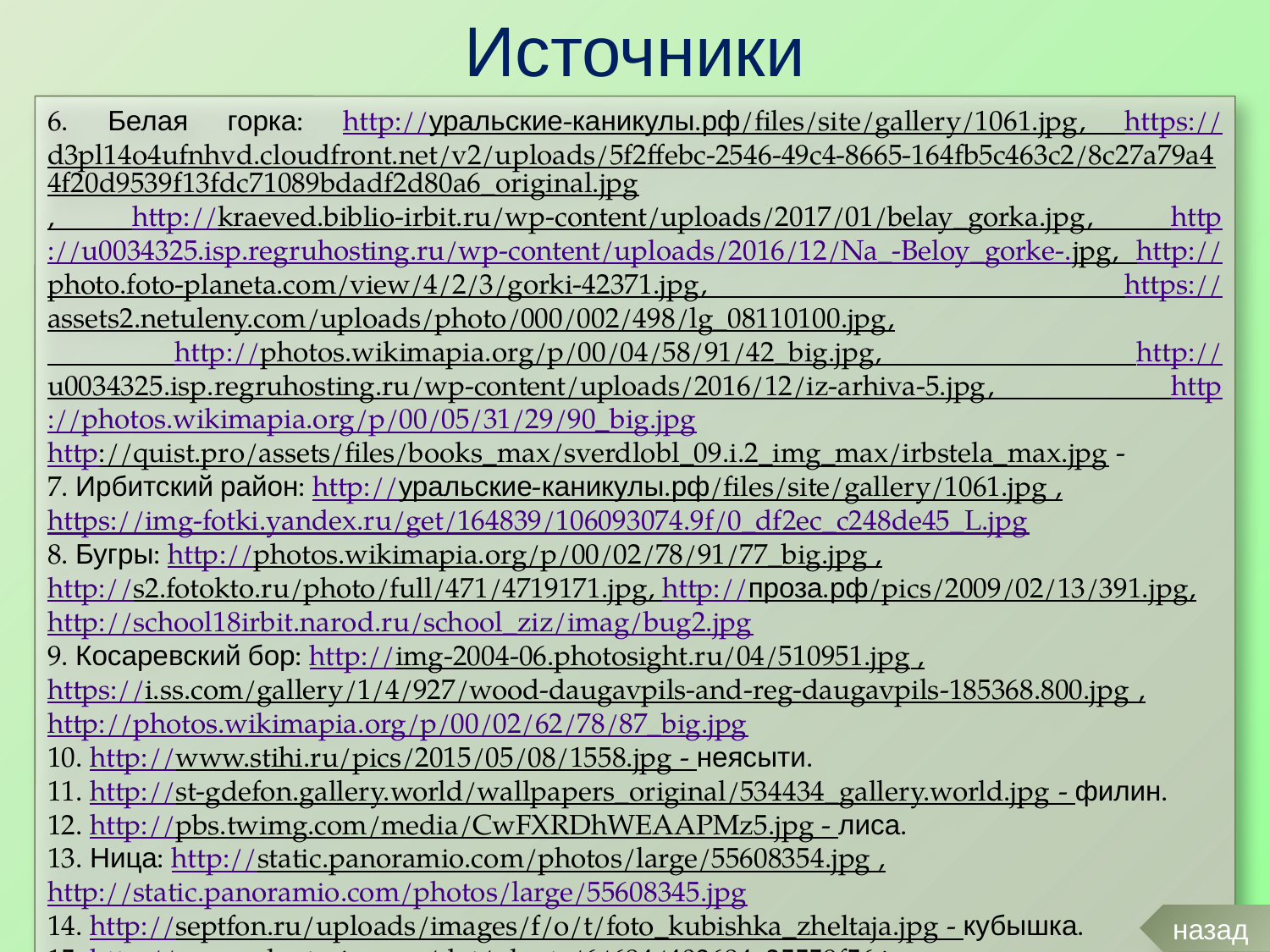

Источники
6. Белая горка: http://уральские-каникулы.рф/files/site/gallery/1061.jpg, https://d3pl14o4ufnhvd.cloudfront.net/v2/uploads/5f2ffebc-2546-49c4-8665-164fb5c463c2/8c27a79a44f20d9539f13fdc71089bdadf2d80a6_original.jpg,  http://kraeved.biblio-irbit.ru/wp-content/uploads/2017/01/belay_gorka.jpg,  http://u0034325.isp.regruhosting.ru/wp-content/uploads/2016/12/Na_-Beloy_gorke-.jpg,  http://photo.foto-planeta.com/view/4/2/3/gorki-42371.jpg, https://assets2.netuleny.com/uploads/photo/000/002/498/lg_08110100.jpg,
 http://photos.wikimapia.org/p/00/04/58/91/42_big.jpg,  http://u0034325.isp.regruhosting.ru/wp-content/uploads/2016/12/iz-arhiva-5.jpg, http://photos.wikimapia.org/p/00/05/31/29/90_big.jpg
http://quist.pro/assets/files/books_max/sverdlobl_09.i.2_img_max/irbstela_max.jpg -
7. Ирбитский район: http://уральские-каникулы.рф/files/site/gallery/1061.jpg ,
https://img-fotki.yandex.ru/get/164839/106093074.9f/0_df2ec_c248de45_L.jpg
8. Бугры: http://photos.wikimapia.org/p/00/02/78/91/77_big.jpg ,
http://s2.fotokto.ru/photo/full/471/4719171.jpg, http://проза.рф/pics/2009/02/13/391.jpg,
http://school18irbit.narod.ru/school_ziz/imag/bug2.jpg
9. Косаревский бор: http://img-2004-06.photosight.ru/04/510951.jpg ,
https://i.ss.com/gallery/1/4/927/wood-daugavpils-and-reg-daugavpils-185368.800.jpg ,
http://photos.wikimapia.org/p/00/02/62/78/87_big.jpg
10. http://www.stihi.ru/pics/2015/05/08/1558.jpg - неясыти.
11. http://st-gdefon.gallery.world/wallpapers_original/534434_gallery.world.jpg - филин.
12. http://pbs.twimg.com/media/CwFXRDhWEAAPMz5.jpg - лиса.
13. Ница: http://static.panoramio.com/photos/large/55608354.jpg ,
http://static.panoramio.com/photos/large/55608345.jpg
14. http://septfon.ru/uploads/images/f/o/t/foto_kubishka_zheltaja.jpg - кубышка.
15. http://www.plantarium.ru/dat/plants/6/684/403684_25559f56.jpg - кувшинка.
назад